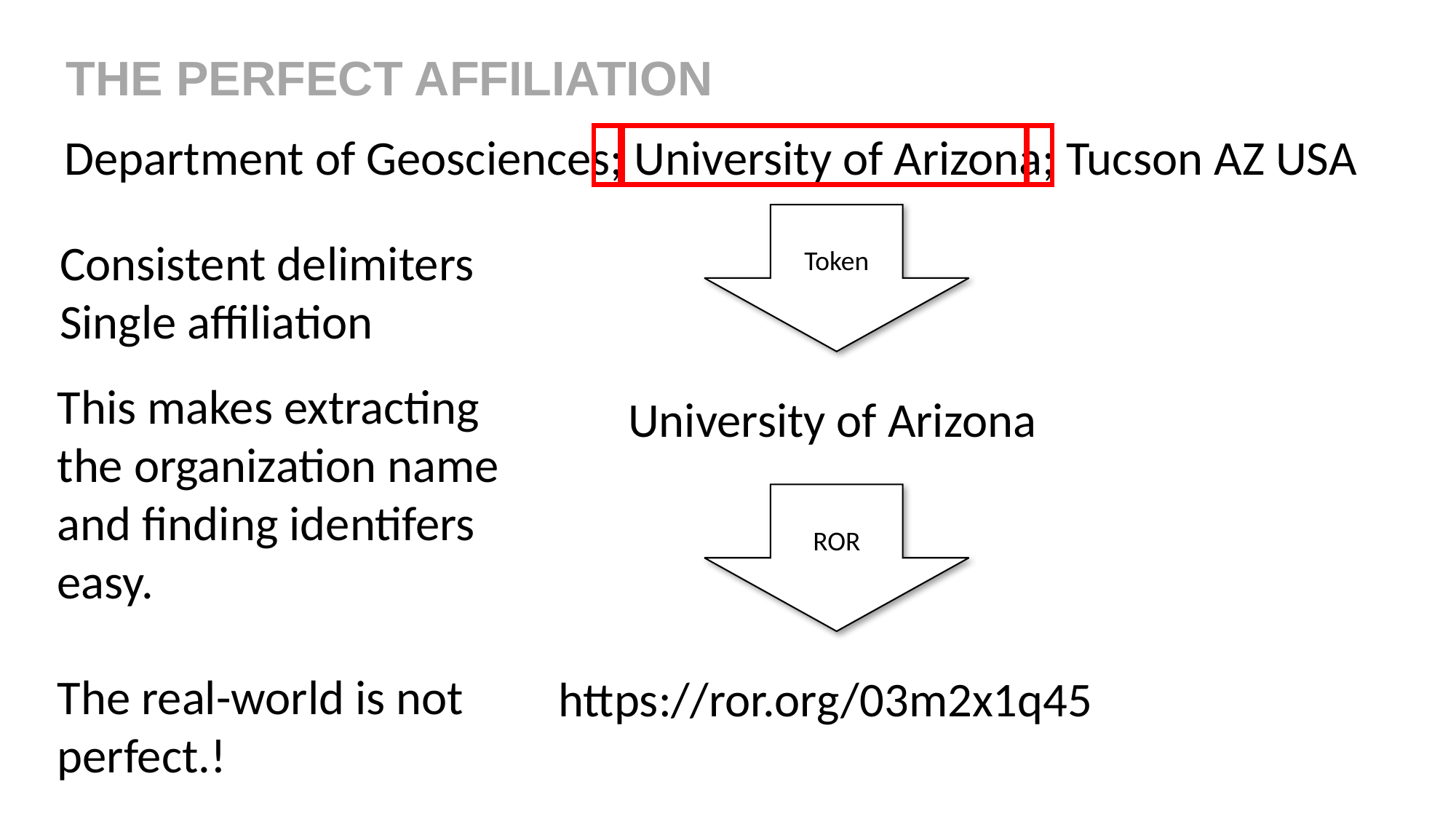

THE PERFECT AFFILIATION
Department of Geosciences; University of Arizona; Tucson AZ USA

Token
Consistent delimiters
Single affiliation
This makes extracting the organization name and finding identifers easy.

The real-world is not perfect.!
University of Arizona
ROR
https://ror.org/03m2x1q45